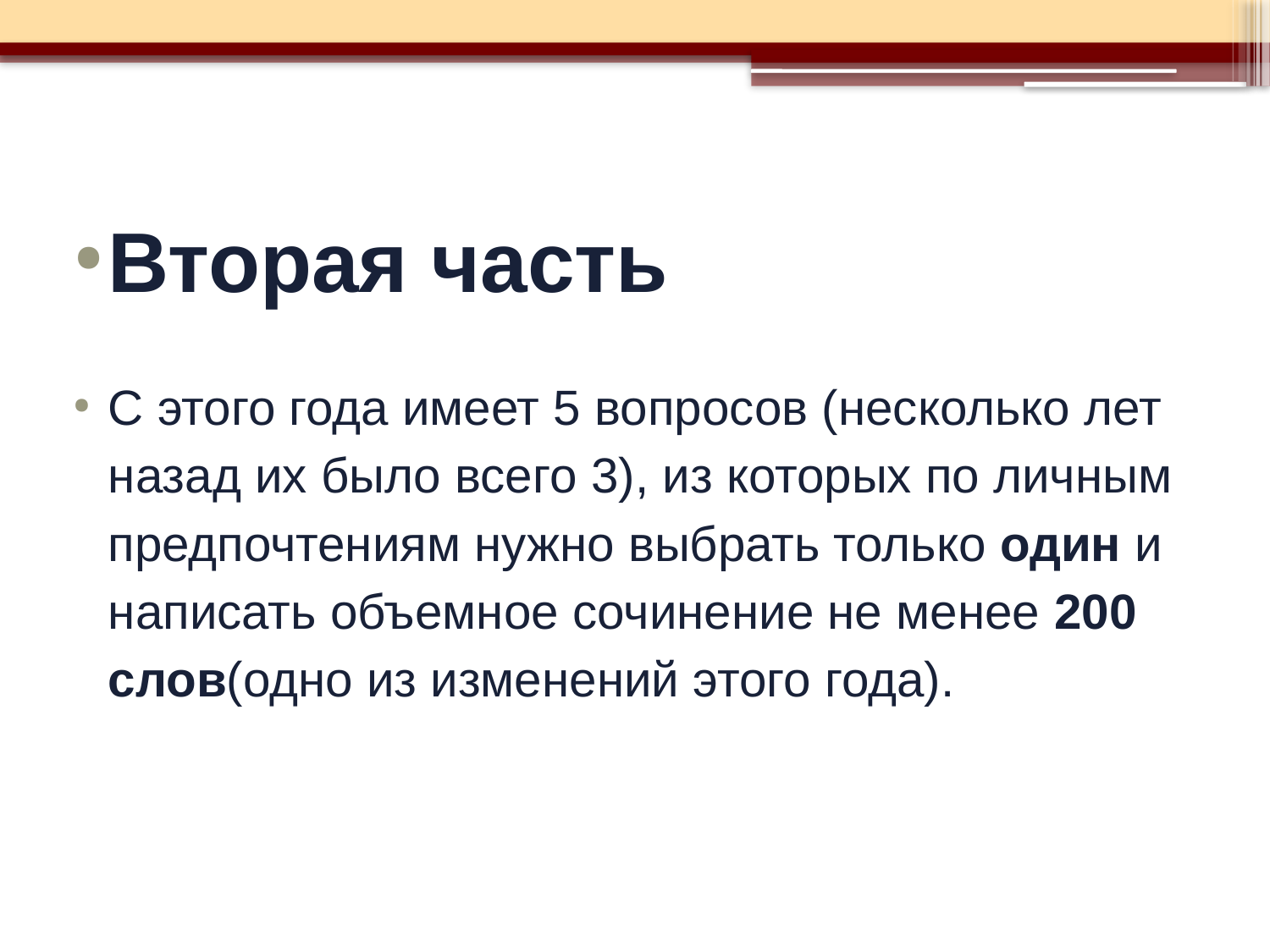

Вторая часть
С этого года имеет 5 вопросов (несколько лет назад их было всего 3), из которых по личным предпочтениям нужно выбрать только один и написать объемное сочинение не менее 200 слов(одно из изменений этого года).